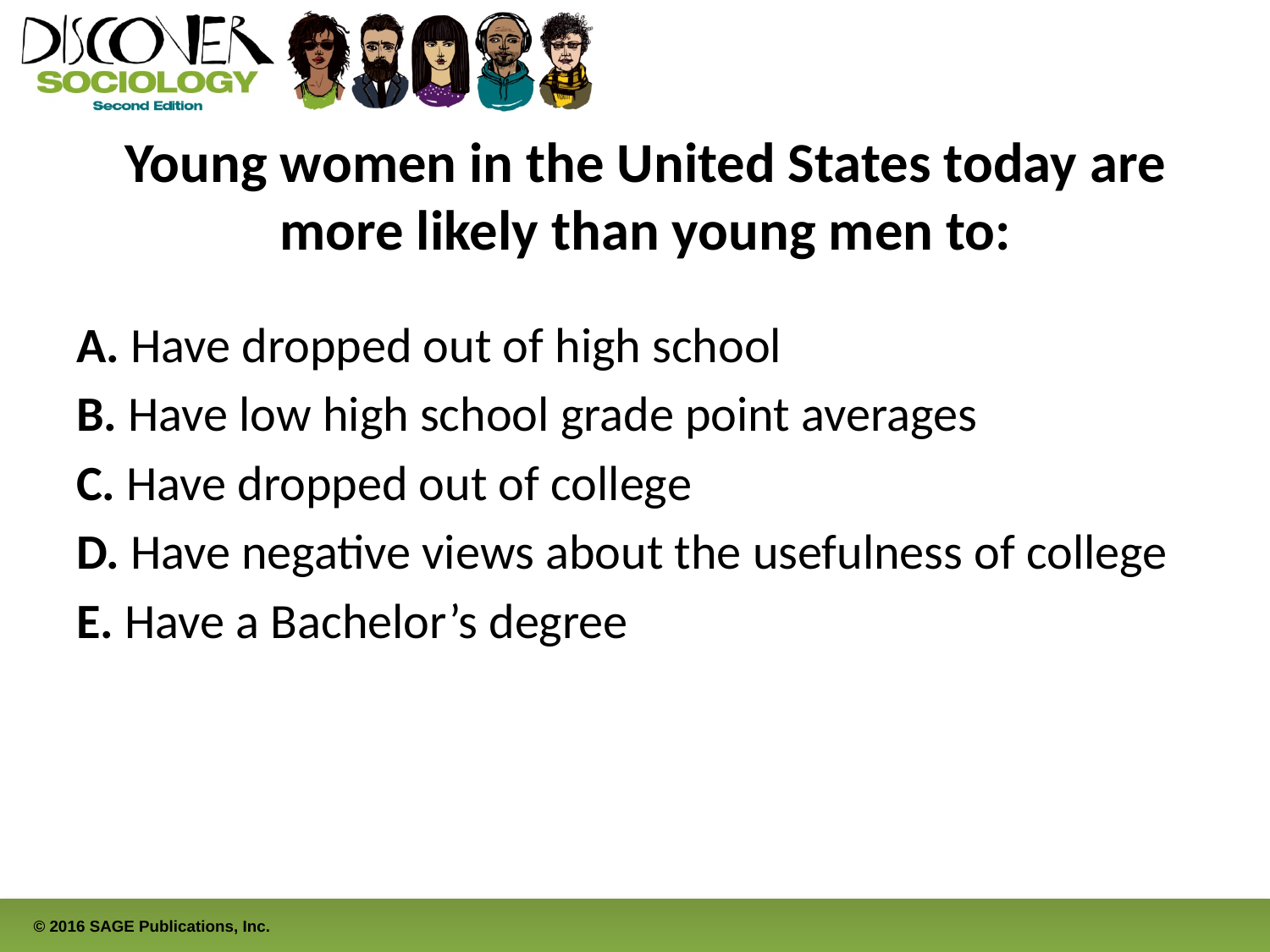

# Young women in the United States today are more likely than young men to:
A. Have dropped out of high school
B. Have low high school grade point averages
C. Have dropped out of college
D. Have negative views about the usefulness of college
E. Have a Bachelor’s degree